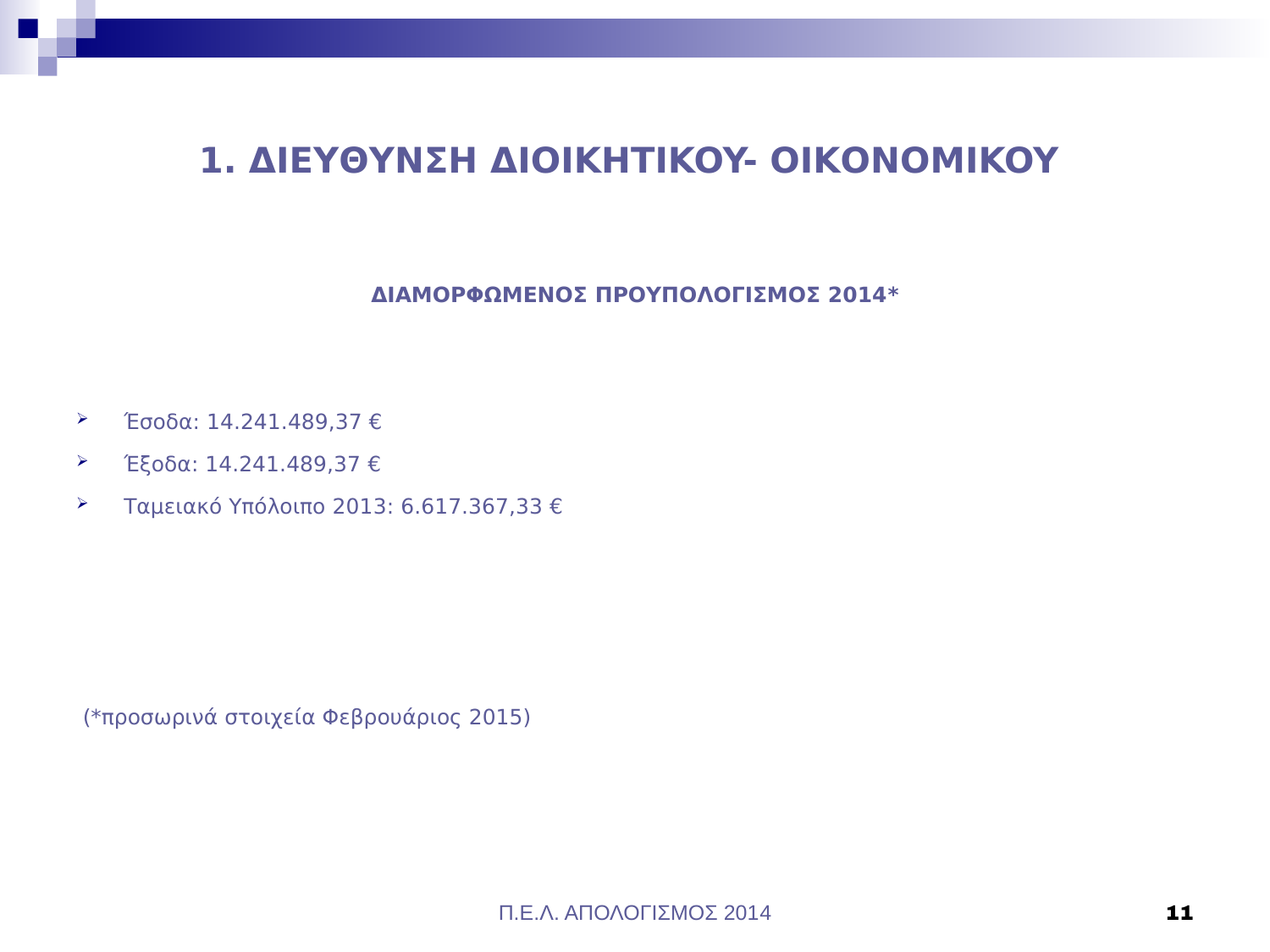

# 1. ΔΙΕΥΘΥΝΣΗ ΔΙΟΙΚHTIKOY- ΟΙΚΟΝOMIKOY
ΔΙΑΜΟΡΦΩΜΕΝΟΣ ΠΡΟΥΠΟΛΟΓΙΣΜΟΣ 2014*

Έσοδα: 14.241.489,37 €
Έξοδα: 14.241.489,37 €
Ταμειακό Υπόλοιπο 2013: 6.617.367,33 €

 (*προσωρινά στοιχεία Φεβρουάριος 2015)
Π.Ε.Λ. ΑΠΟΛΟΓΙΣΜΟΣ 2014
11